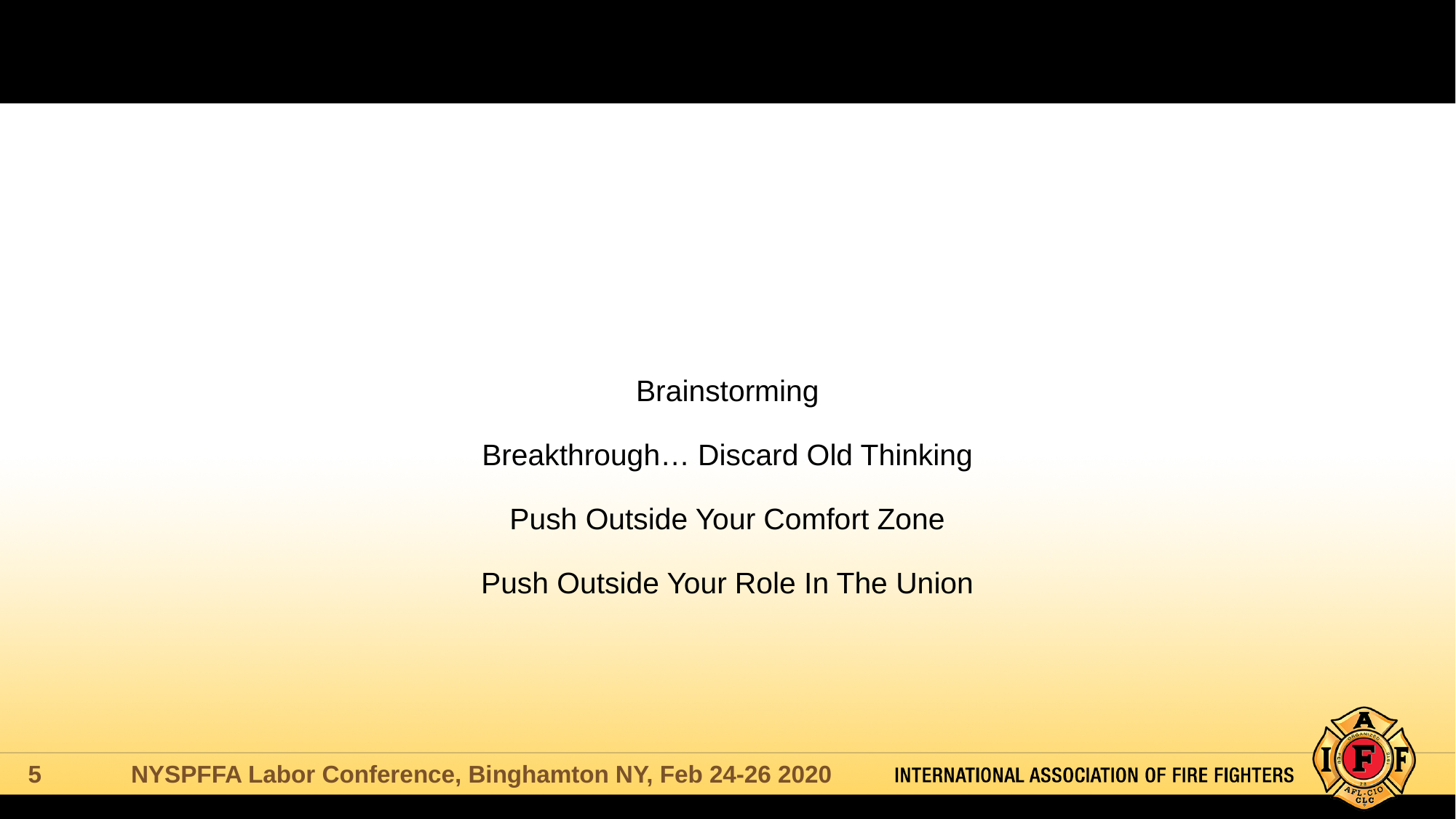

# Brainstorming Breakthrough… Discard Old Thinking Push Outside Your Comfort Zone Push Outside Your Role In The Union
NYSPFFA Labor Conference, Binghamton NY, Feb 24-26 2020